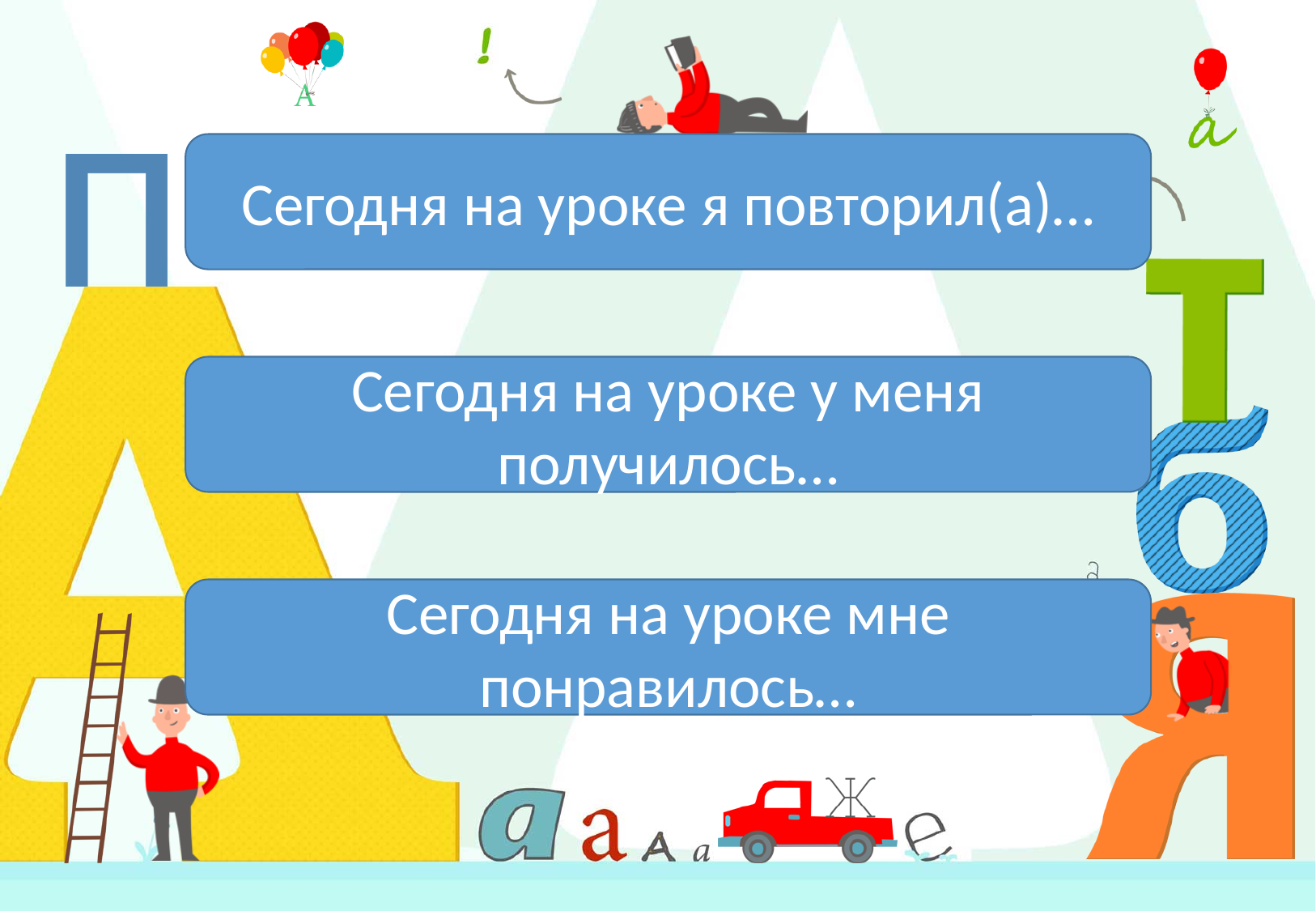

Сегодня на уроке я повторил(а)…
Сегодня на уроке у меня получилось…
Сегодня на уроке мне понравилось…